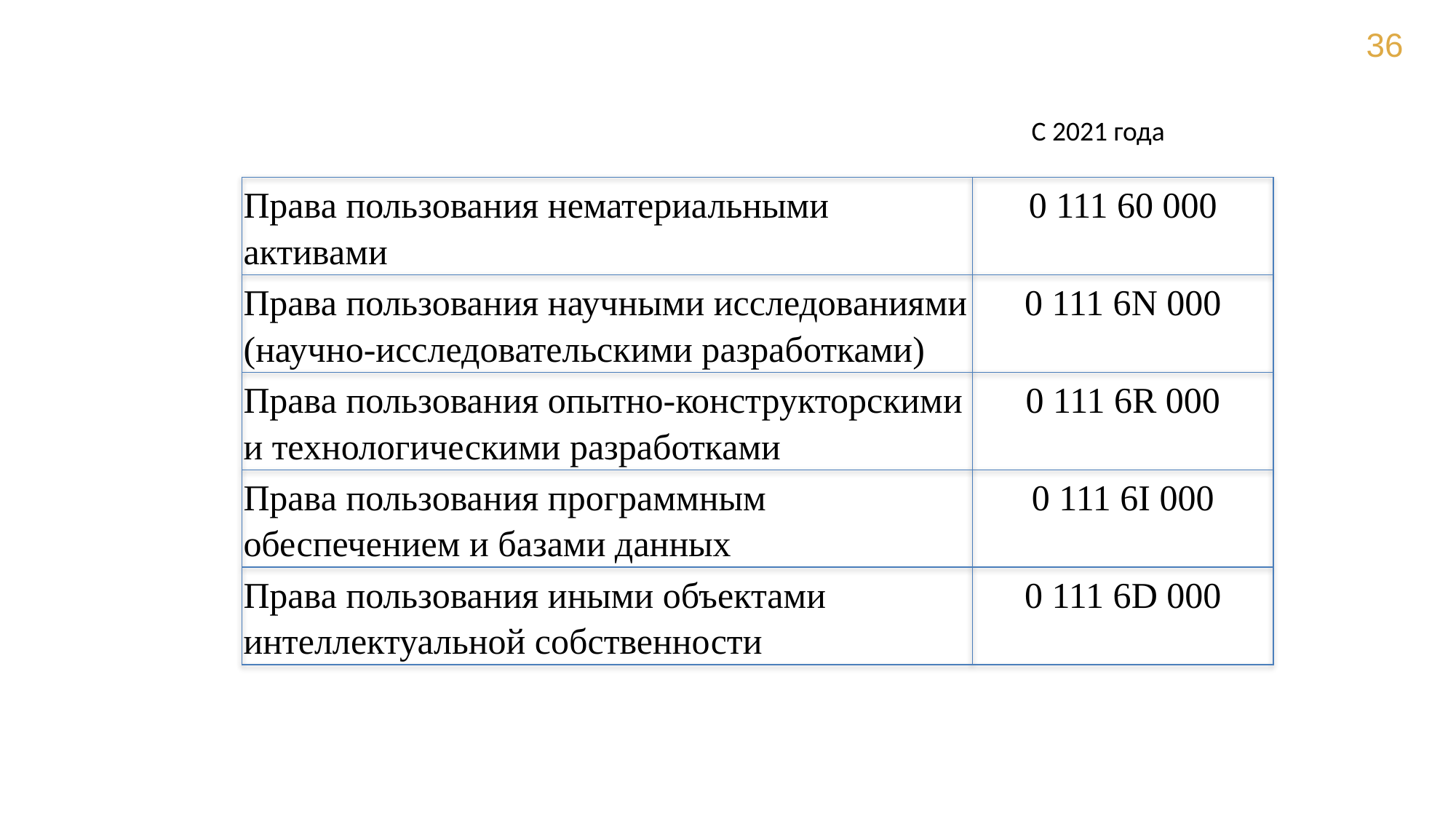

С 2021 года
| Права пользования нематериальными активами | 0 111 60 000 |
| --- | --- |
| Права пользования научными исследованиями (научно-исследовательскими разработками) | 0 111 6N 000 |
| Права пользования опытно-конструкторскими и технологическими разработками | 0 111 6R 000 |
| Права пользования программным обеспечением и базами данных | 0 111 6I 000 |
| Права пользования иными объектами интеллектуальной собственности | 0 111 6D 000 |